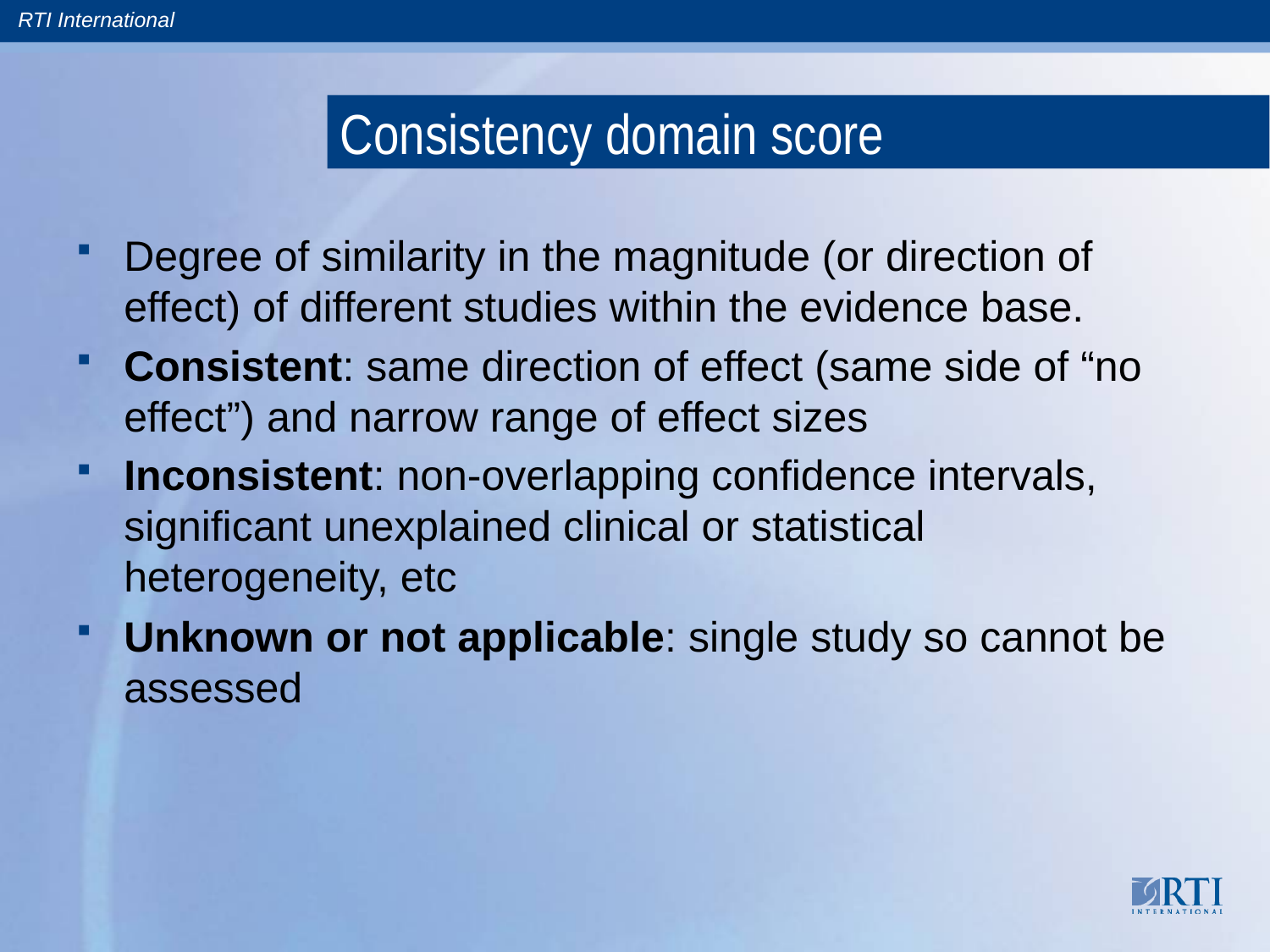

# Consistency domain score
Degree of similarity in the magnitude (or direction of effect) of different studies within the evidence base.
Consistent: same direction of effect (same side of “no effect”) and narrow range of effect sizes
Inconsistent: non-overlapping confidence intervals, significant unexplained clinical or statistical heterogeneity, etc
Unknown or not applicable: single study so cannot be assessed